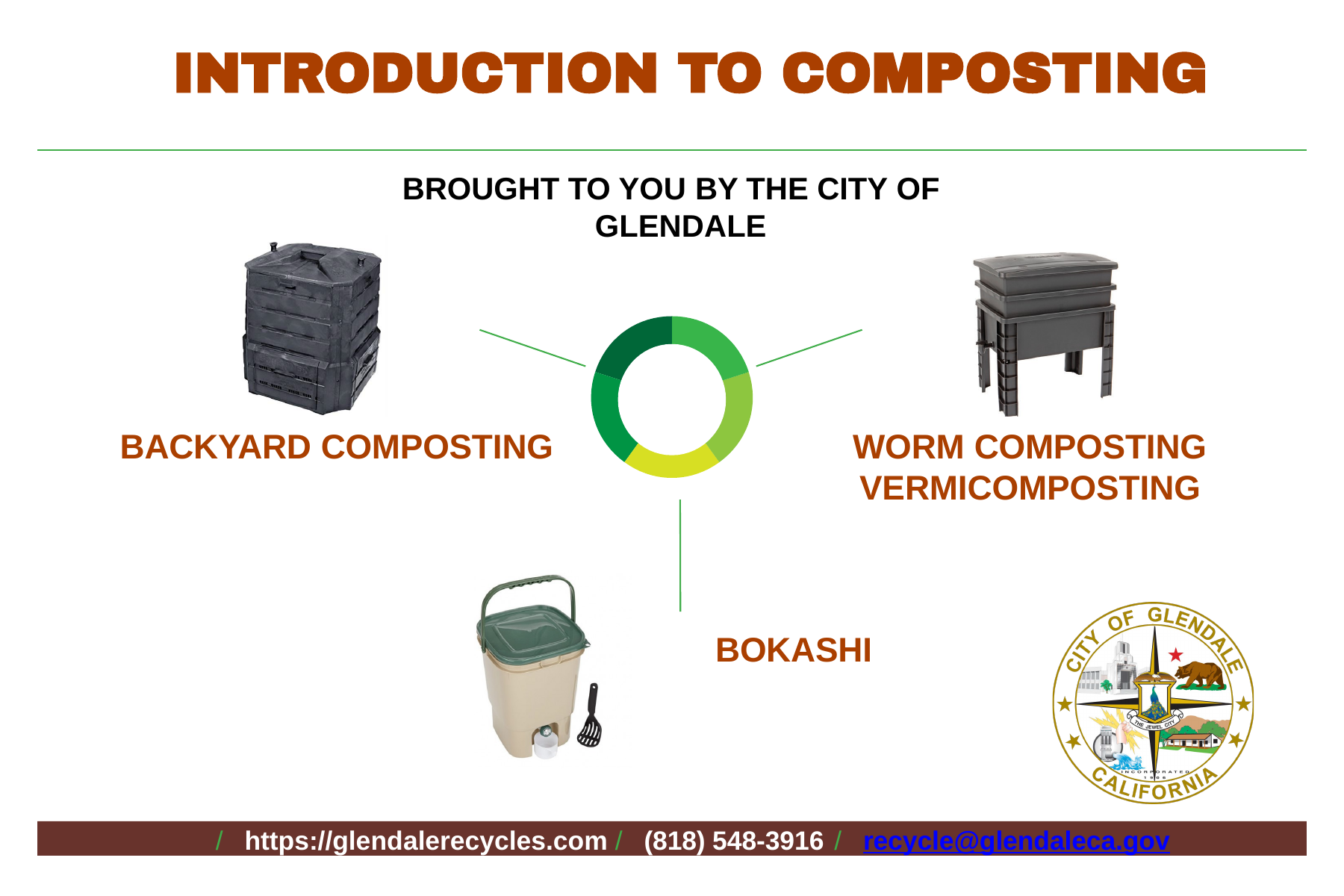

# INTRODUCTION TO COMPOSTING

BROUGHT TO YOU BY THE CITY OF  GLENDALE

BACKYARD COMPOSTING
WORM COMPOSTING
VERMICOMPOSTING

BOKASHI
/ https://glendalerecycles.com / (818) 548-3916 / recycle@glendaleca.gov